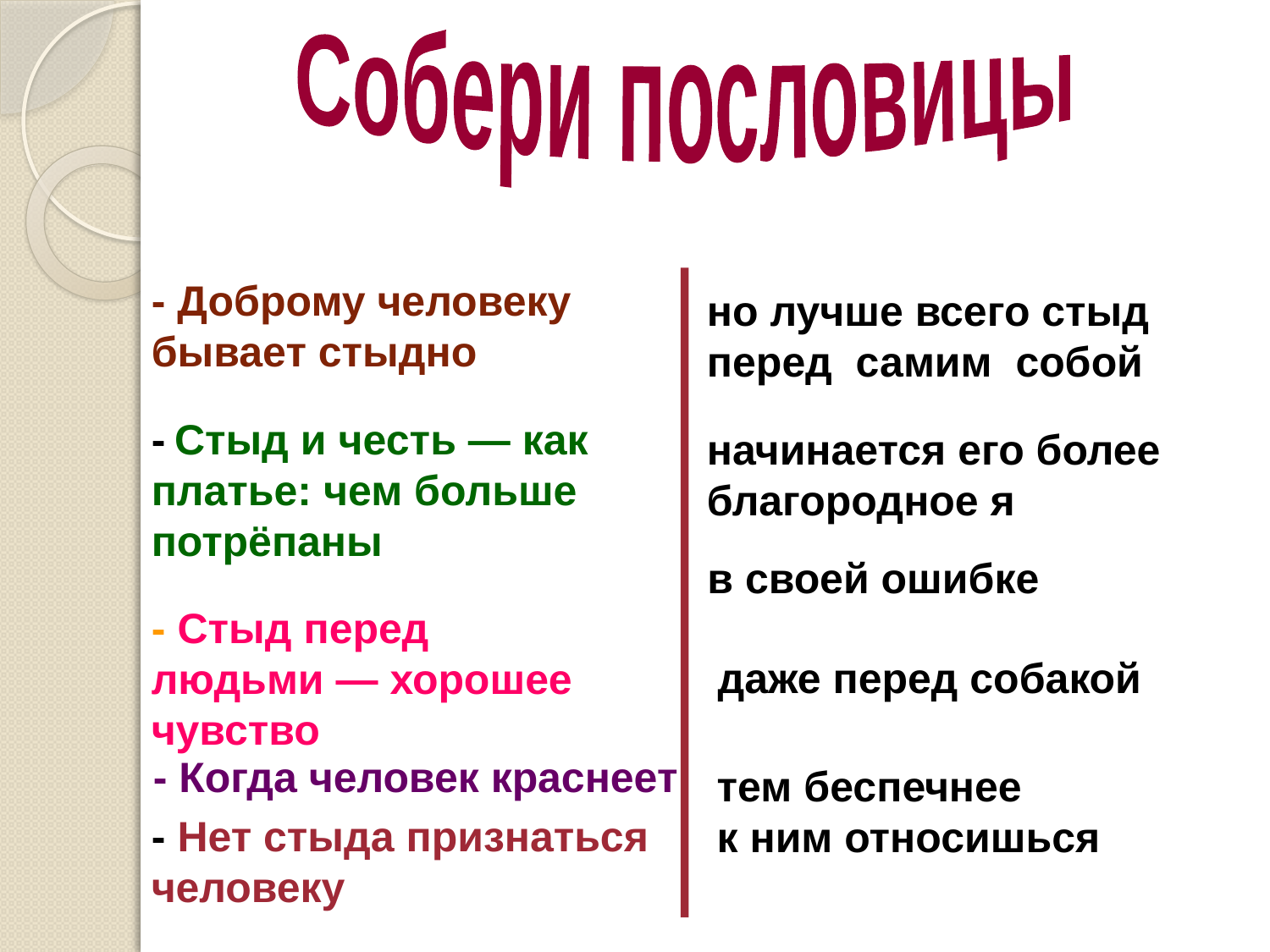

Собери пословицы
- Доброму человеку бывает стыдно

но лучше всего стыд перед  самим  собой
- Стыд и честь — как платье: чем больше потрёпаны
начинается его более благородное я
в своей ошибке
- Стыд перед людьми — хорошее чувство
даже перед собакой
- Когда человек краснеет
тем беспечнее к ним относишься
- Нет стыда признаться человеку